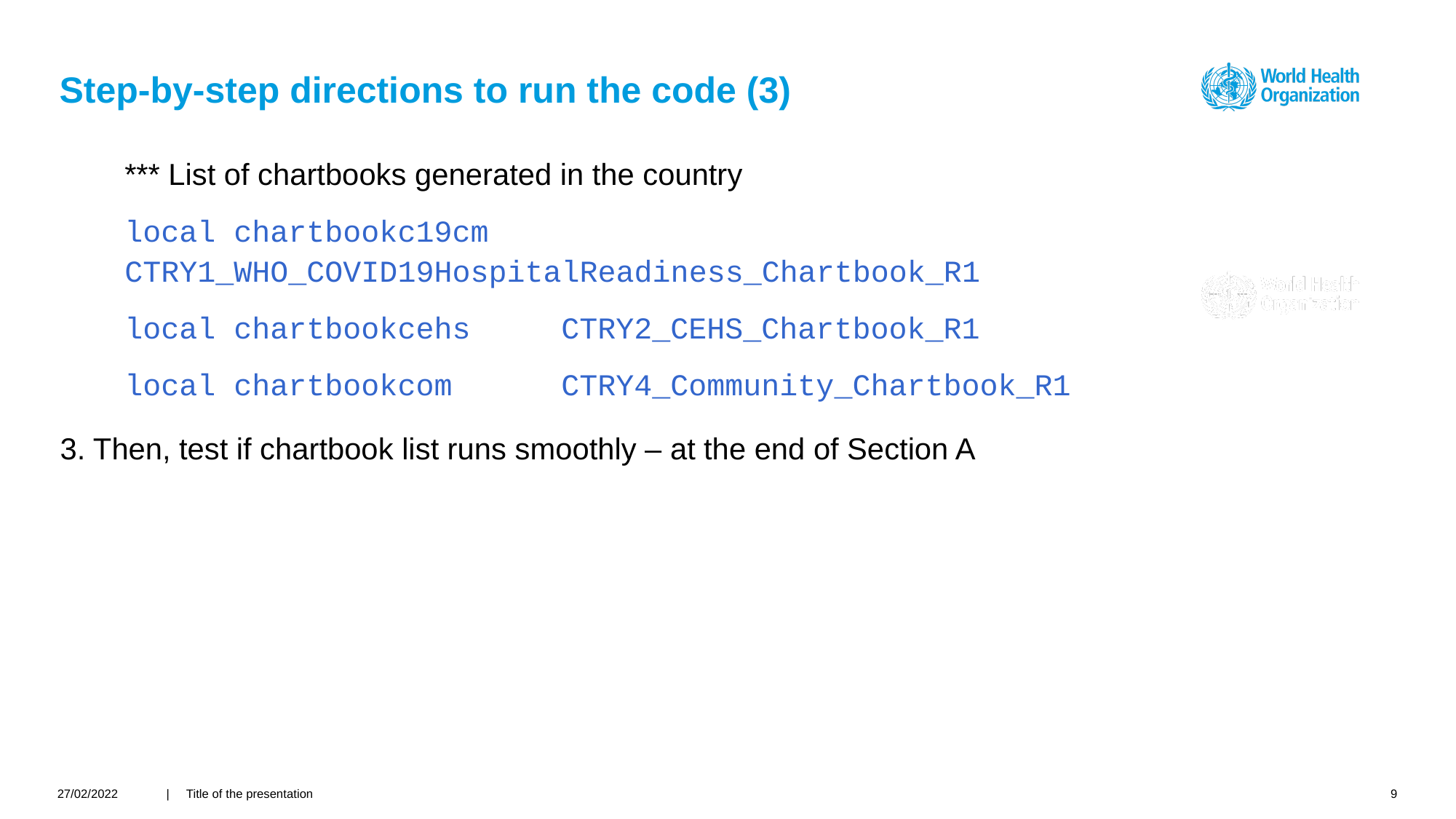

Step-by-step directions to run the code (3)

*** List of chartbooks generated in the country
local chartbookc19cm 	CTRY1_WHO_COVID19HospitalReadiness_Chartbook_R1
local chartbookcehs	CTRY2_CEHS_Chartbook_R1
local chartbookcom	CTRY4_Community_Chartbook_R1
3. Then, test if chartbook list runs smoothly – at the end of Section A

27/02/2022
|     Title of the presentation
9